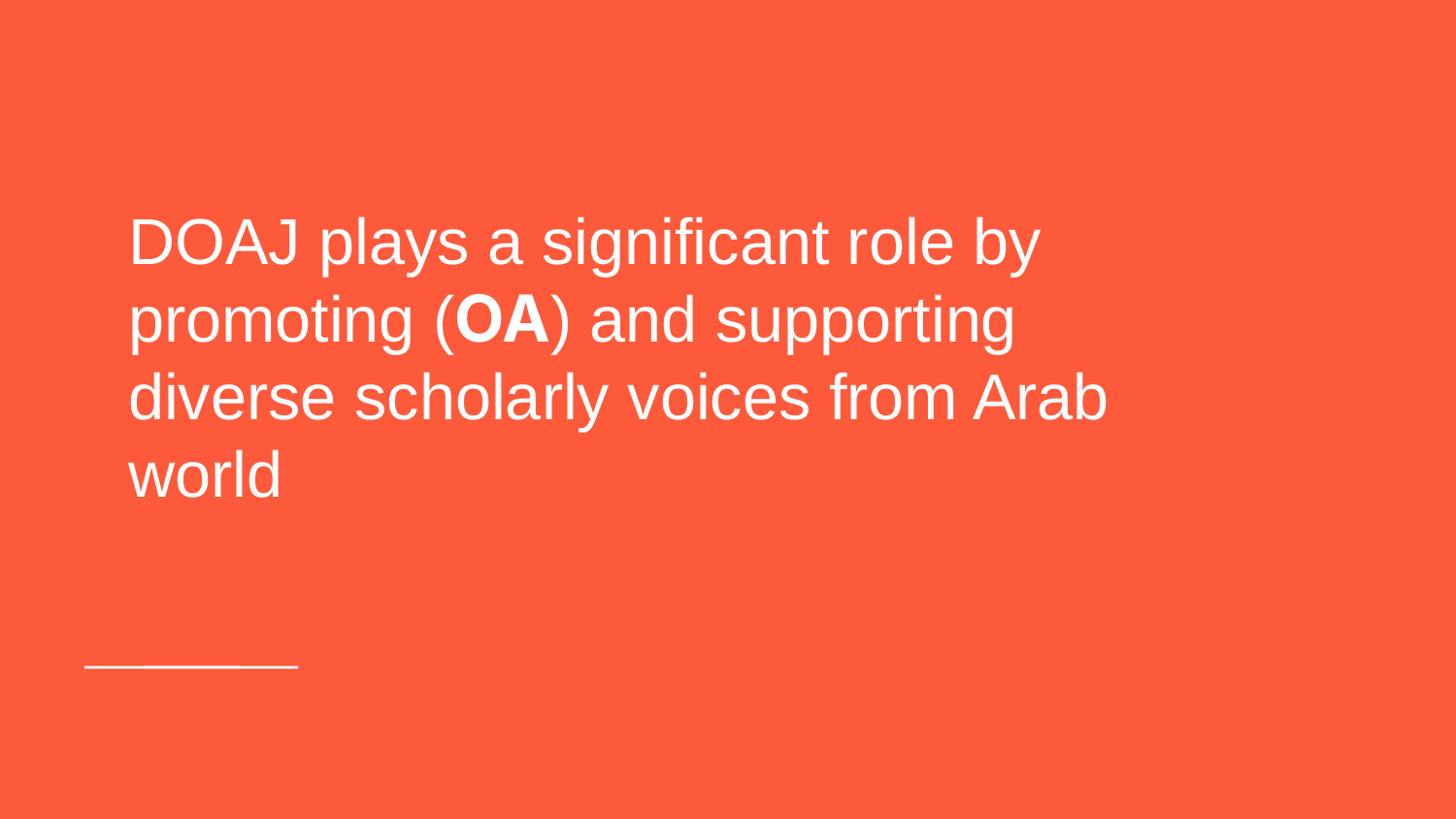

# DOAJ plays a significant role by promoting (OA) and supporting diverse scholarly voices from Arab world